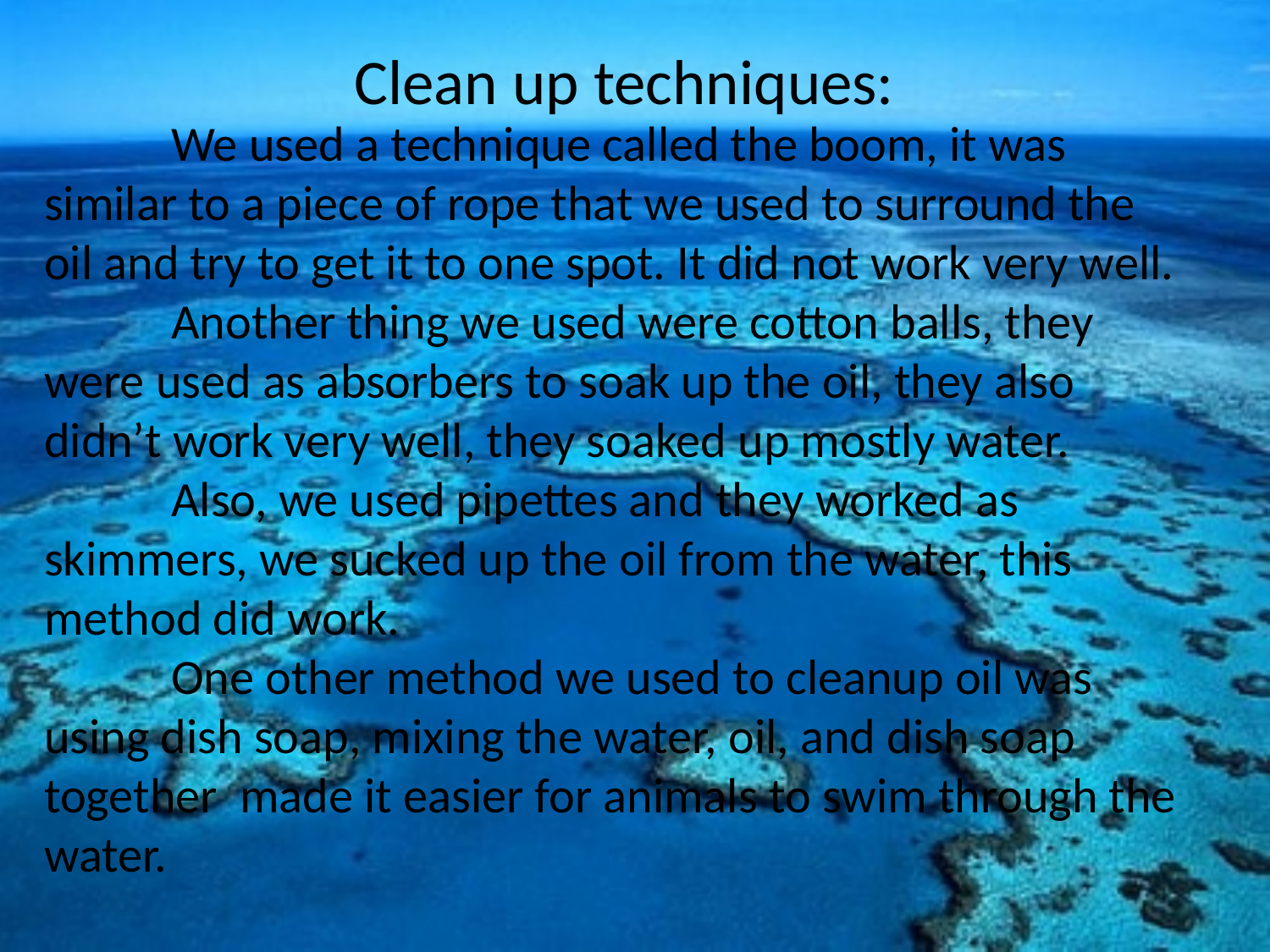

# Clean up techniques:
	We used a technique called the boom, it was similar to a piece of rope that we used to surround the oil and try to get it to one spot. It did not work very well.
	Another thing we used were cotton balls, they were used as absorbers to soak up the oil, they also didn’t work very well, they soaked up mostly water.
	Also, we used pipettes and they worked as skimmers, we sucked up the oil from the water, this method did work.
	One other method we used to cleanup oil was using dish soap, mixing the water, oil, and dish soap together  made it easier for animals to swim through the water.